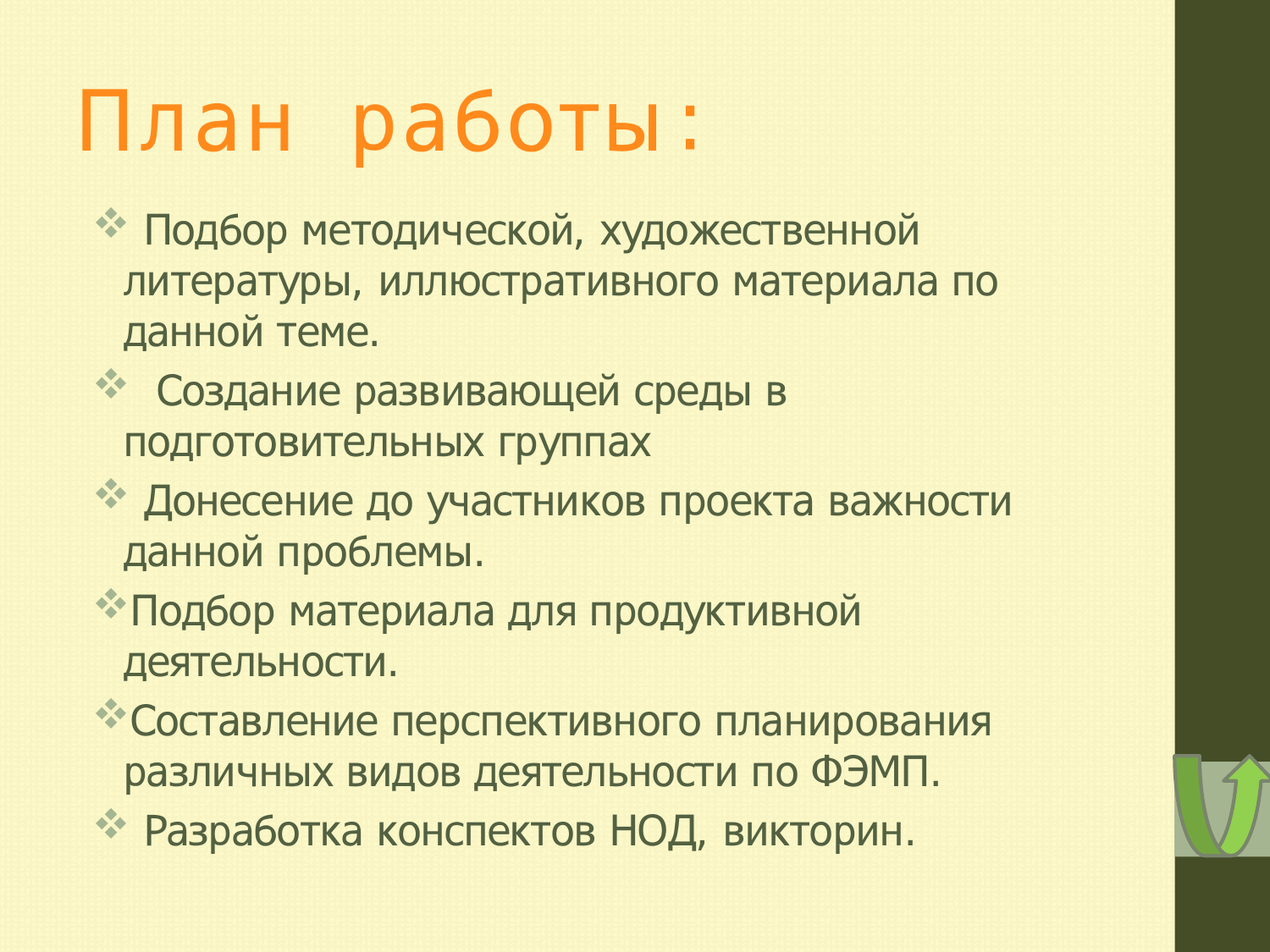

# План  работы:
 Подбор методической, художественной литературы, иллюстративного материала по данной теме.
  Создание развивающей среды в подготовительных группах
 Донесение до участников проекта важности данной проблемы.
Подбор материала для продуктивной деятельности.
Составление перспективного планирования различных видов деятельности по ФЭМП.
 Разработка конспектов НОД, викторин.